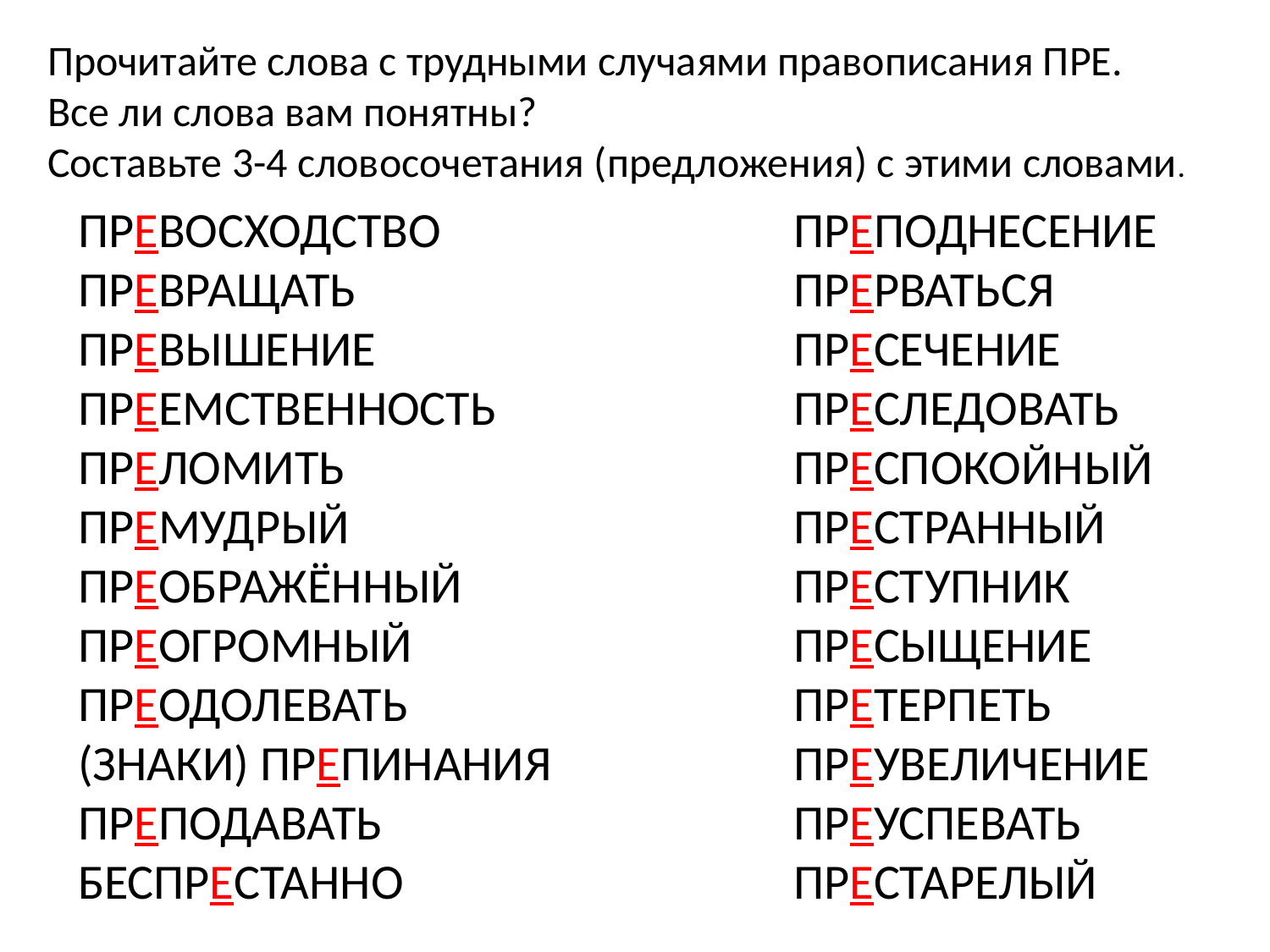

Прочитайте слова с трудными случаями правописания ПРЕ.
Все ли слова вам понятны?
Составьте 3-4 словосочетания (предложения) с этими словами.
ПРЕПОДНЕСЕНИЕ
ПРЕРВАТЬСЯ
ПРЕСЕЧЕНИЕ
ПРЕСЛЕДОВАТЬ
ПРЕСПОКОЙНЫЙ
ПРЕСТРАННЫЙ
ПРЕСТУПНИК
ПРЕСЫЩЕНИЕ
ПРЕТЕРПЕТЬ
ПРЕУВЕЛИЧЕНИЕ
ПРЕУСПЕВАТЬ
ПРЕСТАРЕЛЫЙ
ПРЕВОСХОДСТВО
ПРЕВРАЩАТЬ
ПРЕВЫШЕНИЕ
ПРЕЕМСТВЕННОСТЬ
ПРЕЛОМИТЬ
ПРЕМУДРЫЙ
ПРЕОБРАЖЁННЫЙ
ПРЕОГРОМНЫЙ
ПРЕОДОЛЕВАТЬ
(ЗНАКИ) ПРЕПИНАНИЯ
ПРЕПОДАВАТЬ
БЕСПРЕСТАННО